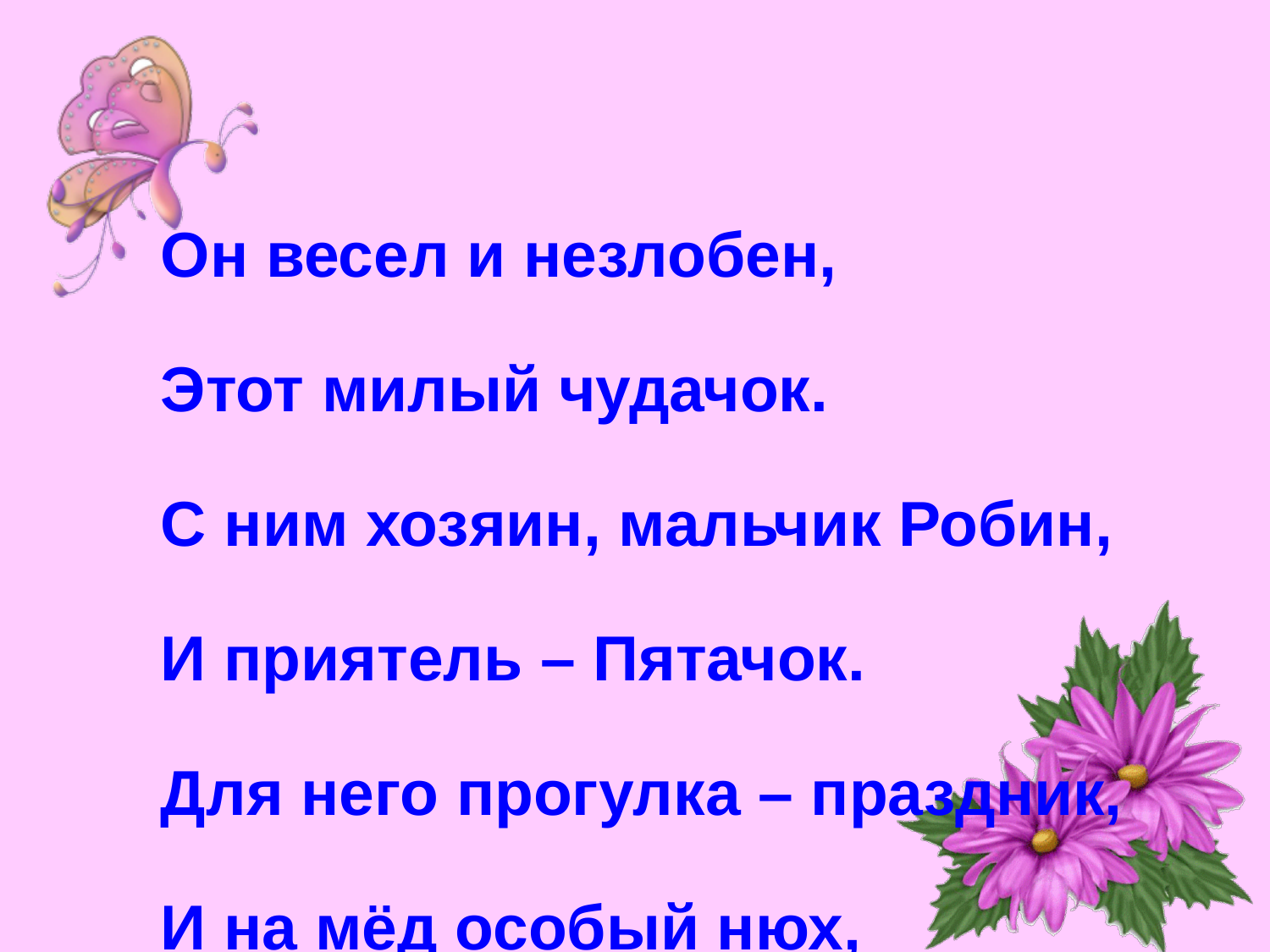

Он весел и незлобен,
Этот милый чудачок.
С ним хозяин, мальчик Робин,
И приятель – Пятачок.
Для него прогулка – праздник,
И на мёд особый нюх,
Этот плюшевый проказник
Медвежонок….